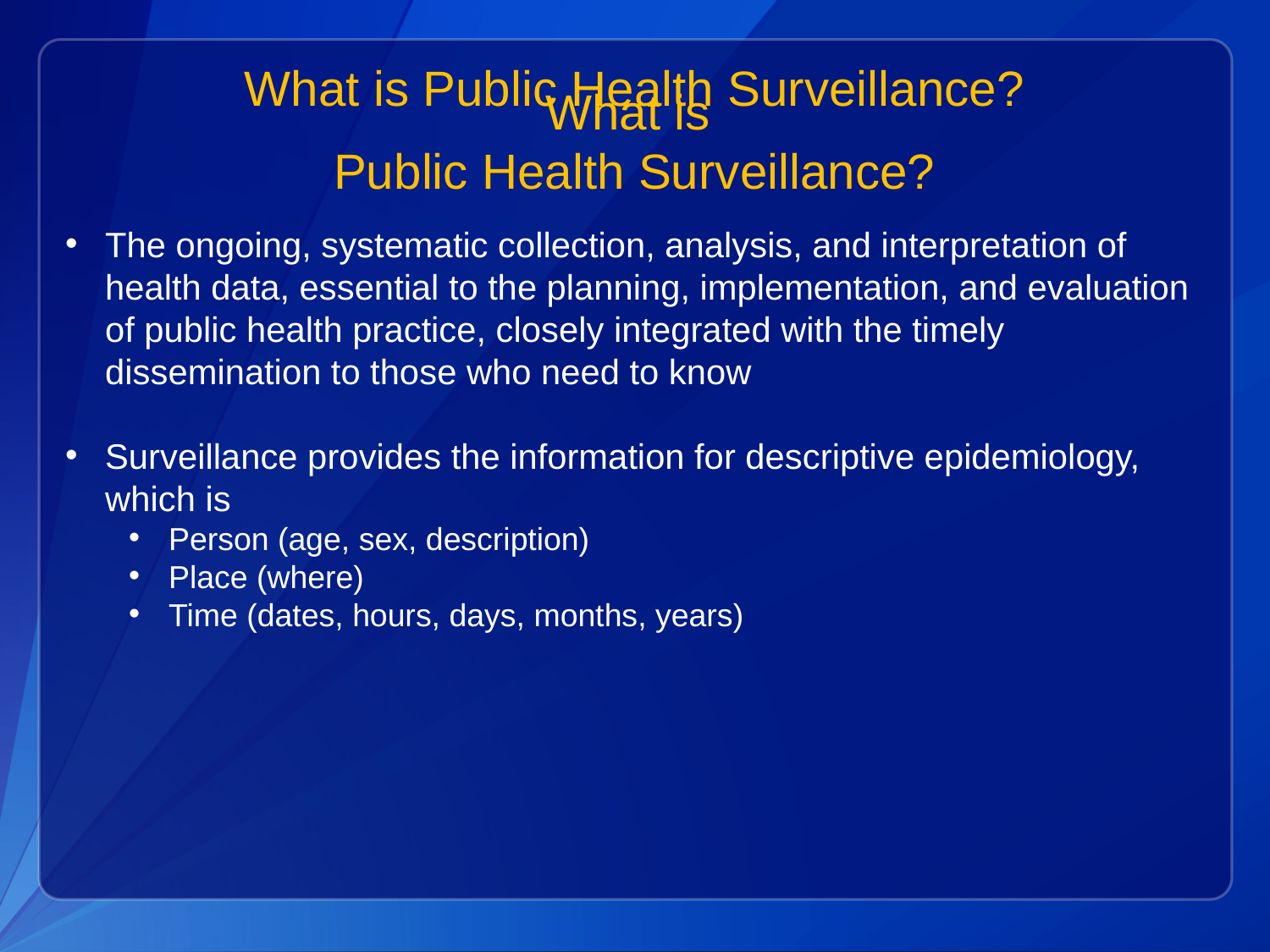

What is Public Health Surveillance?
What is
Public Health Surveillance?
The ongoing, systematic collection, analysis, and interpretation of health data, essential to the planning, implementation, and evaluation of public health practice, closely integrated with the timely dissemination to those who need to know

Surveillance provides the information for descriptive epidemiology, which is
Person (age, sex, description)
Place (where)
Time (dates, hours, days, months, years)